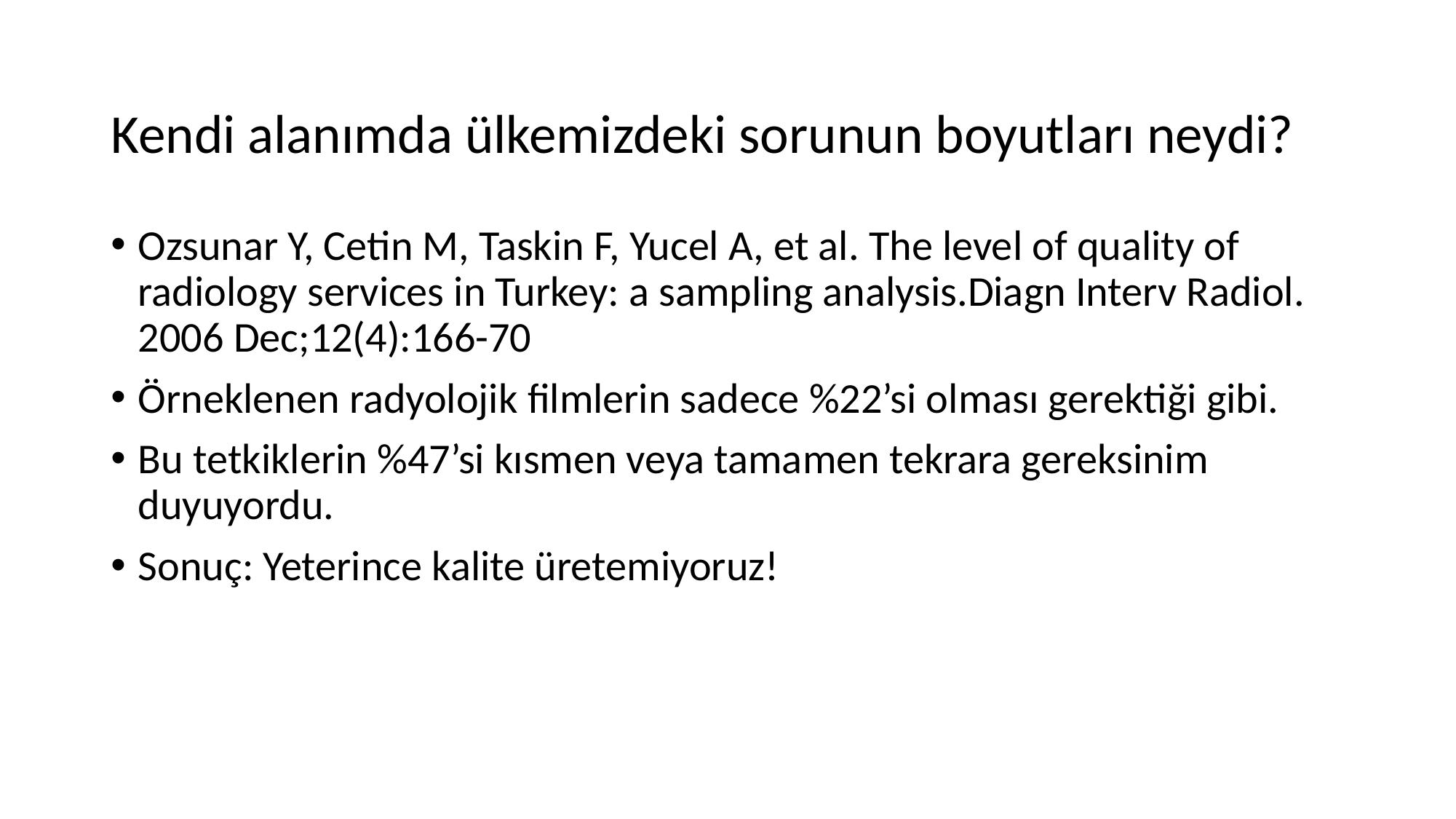

# Kendi alanımda ülkemizdeki sorunun boyutları neydi?
Ozsunar Y, Cetin M, Taskin F, Yucel A, et al. The level of quality of radiology services in Turkey: a sampling analysis.Diagn Interv Radiol. 2006 Dec;12(4):166-70
Örneklenen radyolojik filmlerin sadece %22’si olması gerektiği gibi.
Bu tetkiklerin %47’si kısmen veya tamamen tekrara gereksinim duyuyordu.
Sonuç: Yeterince kalite üretemiyoruz!